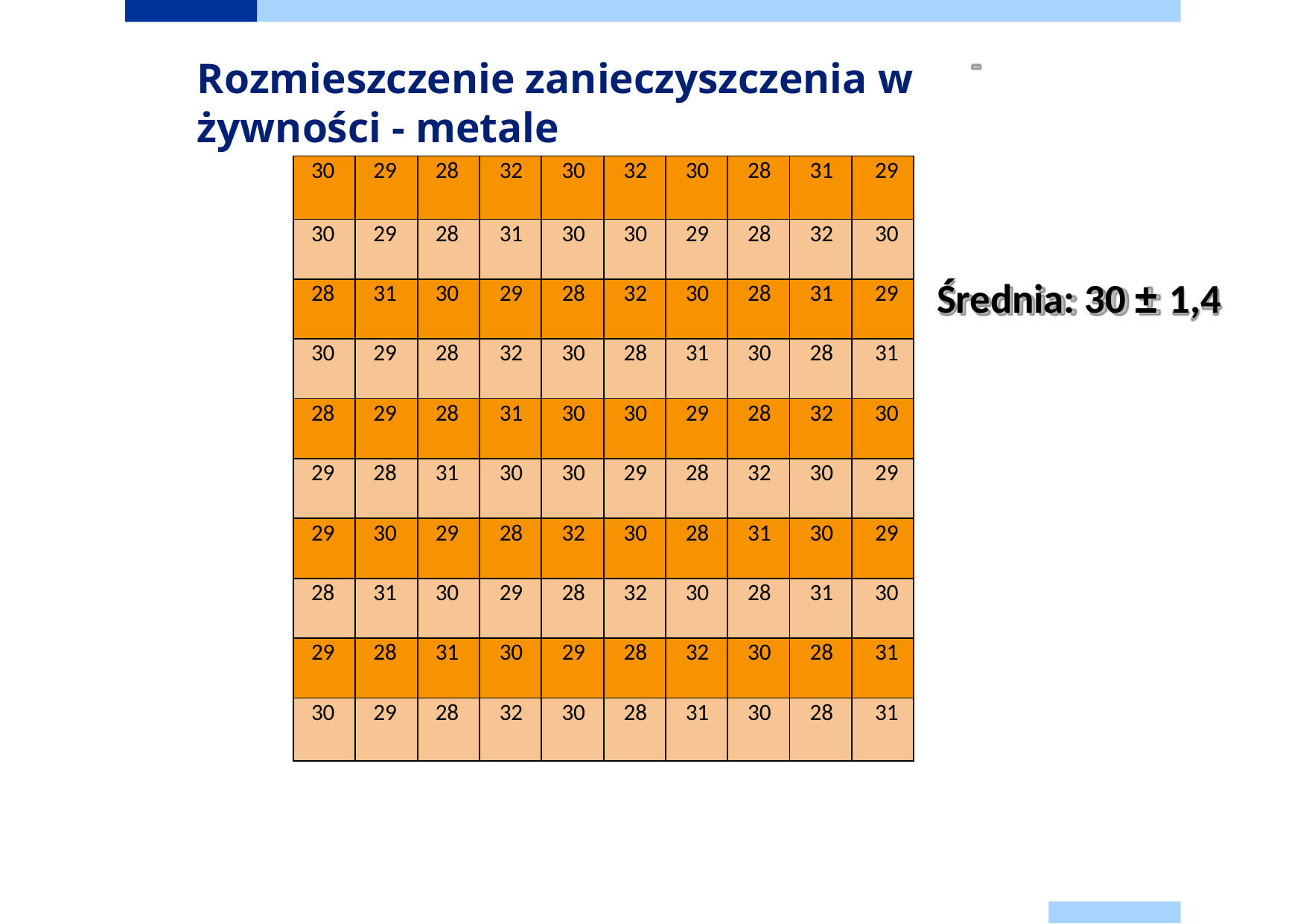

# Rozmieszczenie zanieczyszczenia w żywności - metale
| 30 | 29 | 28 | 32 | 30 | 32 | 30 | 28 | 31 | 29 |
| --- | --- | --- | --- | --- | --- | --- | --- | --- | --- |
| 30 | 29 | 28 | 31 | 30 | 30 | 29 | 28 | 32 | 30 |
| 28 | 31 | 30 | 29 | 28 | 32 | 30 | 28 | 31 | 29 |
| 30 | 29 | 28 | 32 | 30 | 28 | 31 | 30 | 28 | 31 |
| 28 | 29 | 28 | 31 | 30 | 30 | 29 | 28 | 32 | 30 |
| 29 | 28 | 31 | 30 | 30 | 29 | 28 | 32 | 30 | 29 |
| 29 | 30 | 29 | 28 | 32 | 30 | 28 | 31 | 30 | 29 |
| 28 | 31 | 30 | 29 | 28 | 32 | 30 | 28 | 31 | 30 |
| 29 | 28 | 31 | 30 | 29 | 28 | 32 | 30 | 28 | 31 |
| 30 | 29 | 28 | 32 | 30 | 28 | 31 | 30 | 28 | 31 |

Średnia: 30 ± 1,4